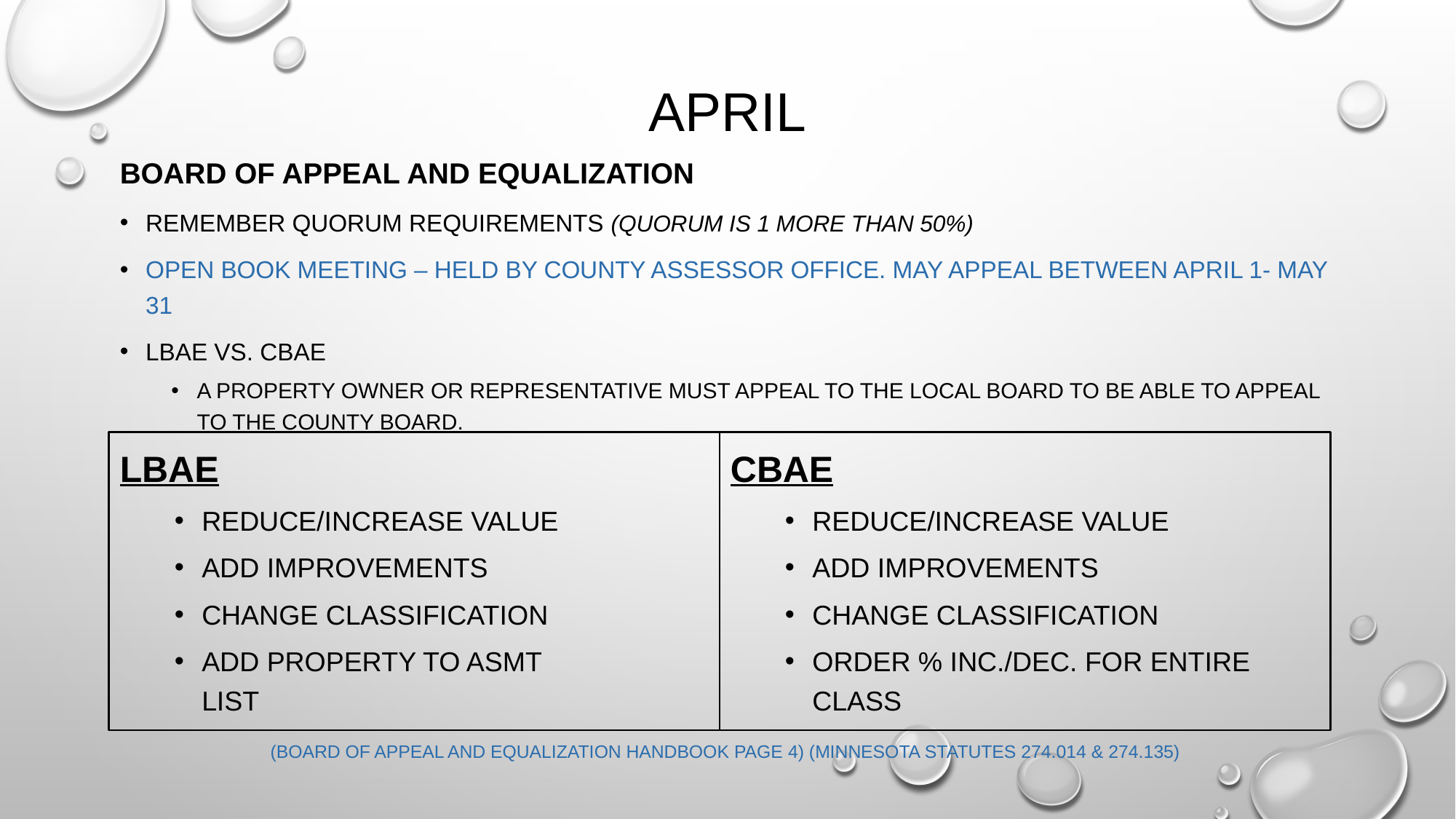

# april
board of appeal and equalization
Remember Quorum requirements (quorum is 1 more than 50%)
Open book meeting – held by county assessor office. May appeal between April 1- may 31
Lbae vs. cbae
A property owner or representative must appeal to the local board to be able to appeal to the county board.

lbae
Reduce/increase value
Add improvements
Change classification
Add property to asmt list

cbae
Reduce/increase value
Add improvements
Change classification
Order % inc./dec. for entire class

(board of appeal and equalization handbook page 4) (Minnesota Statutes 274.014 & 274.135)